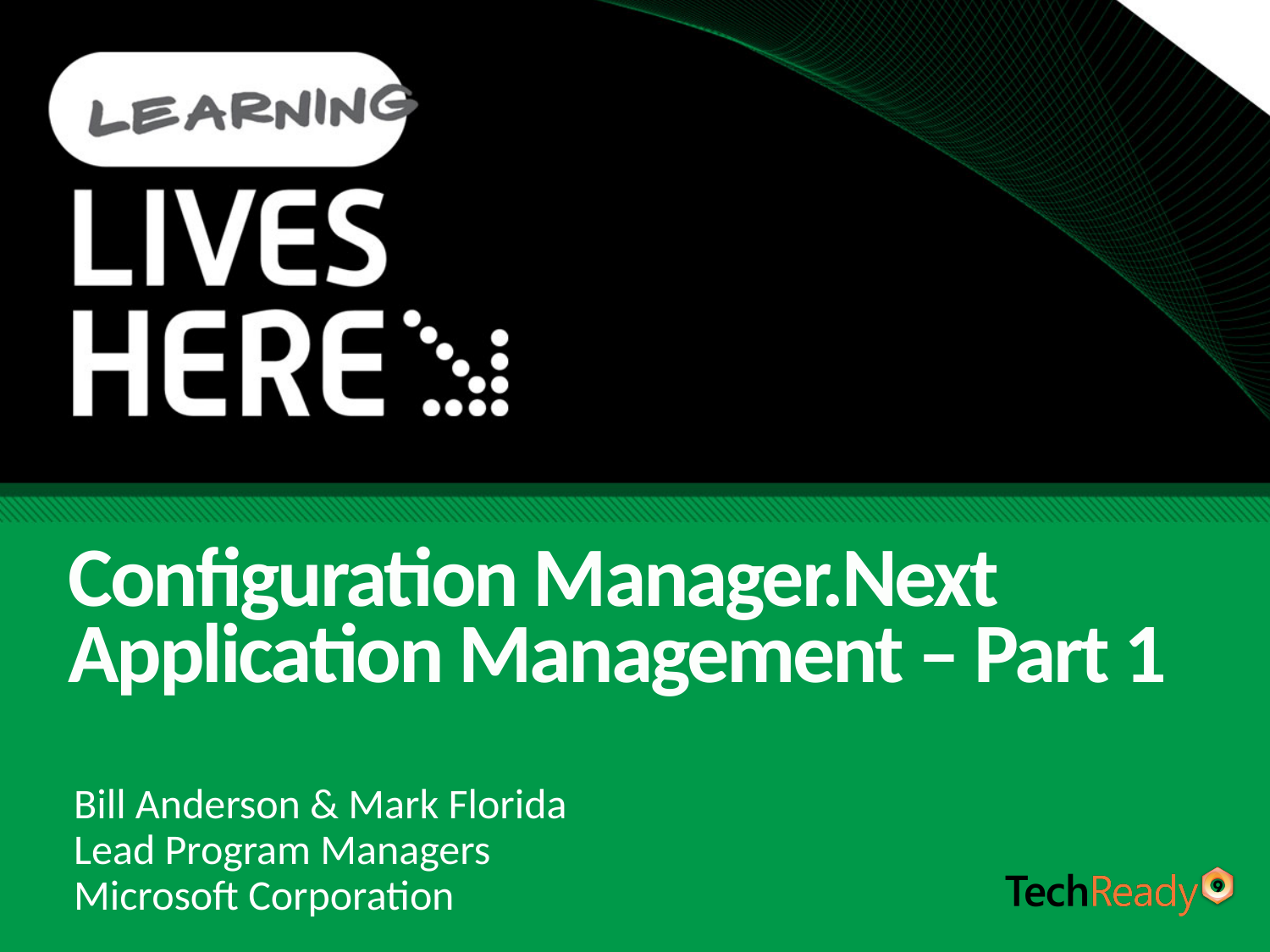

# Configuration Manager.Next Application Management – Part 1
Bill Anderson & Mark Florida
Lead Program Managers
Microsoft Corporation